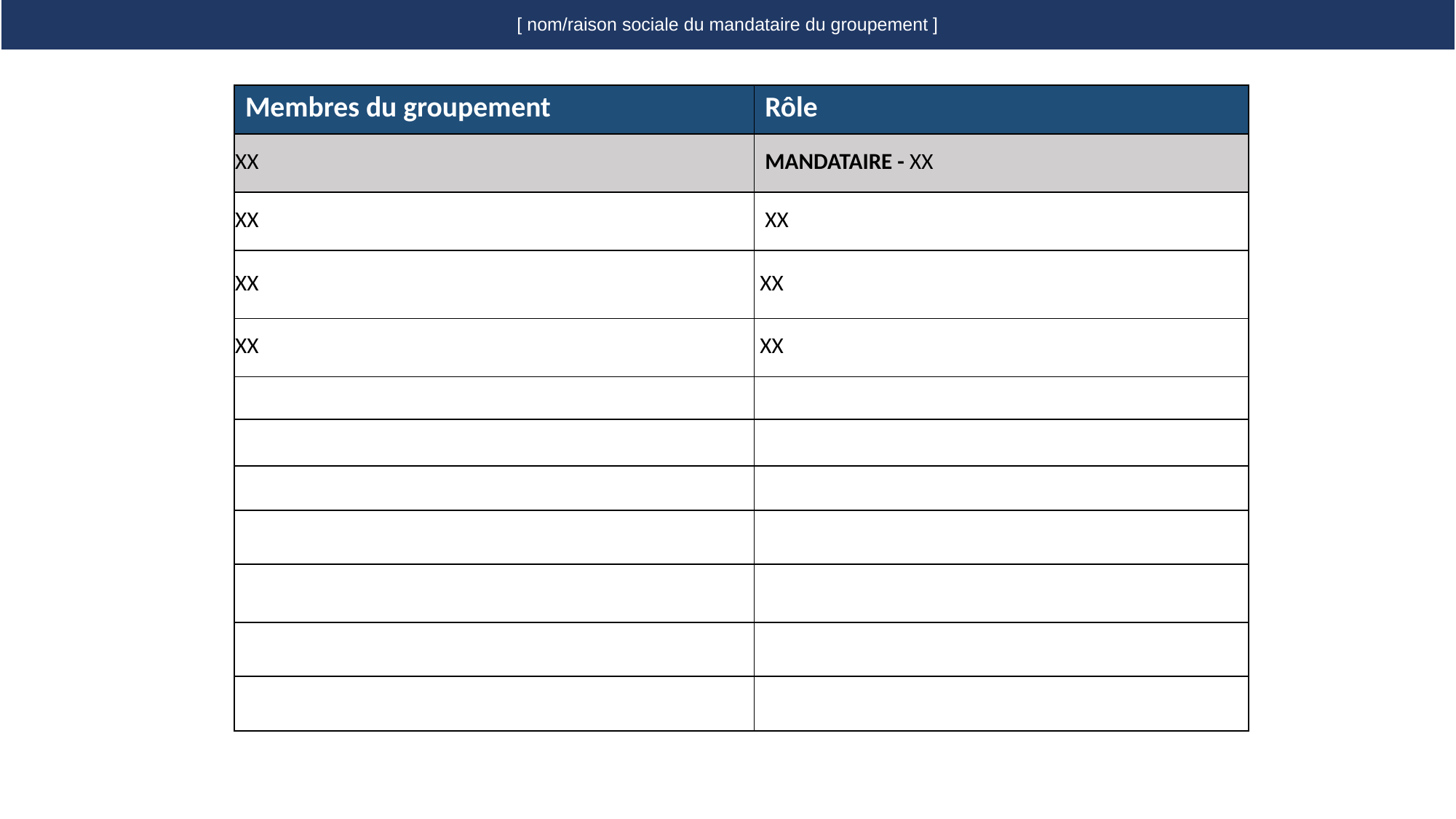

| [ nom/raison sociale du mandataire du groupement ] |
| --- |
| Membres du groupement | Rôle |
| --- | --- |
| XX | MANDATAIRE - XX |
| XX | XX |
| XX | XX |
| XX | XX |
|  |  |
|  |  |
|  |  |
|  |  |
|  |  |
|  |  |
|  |  |